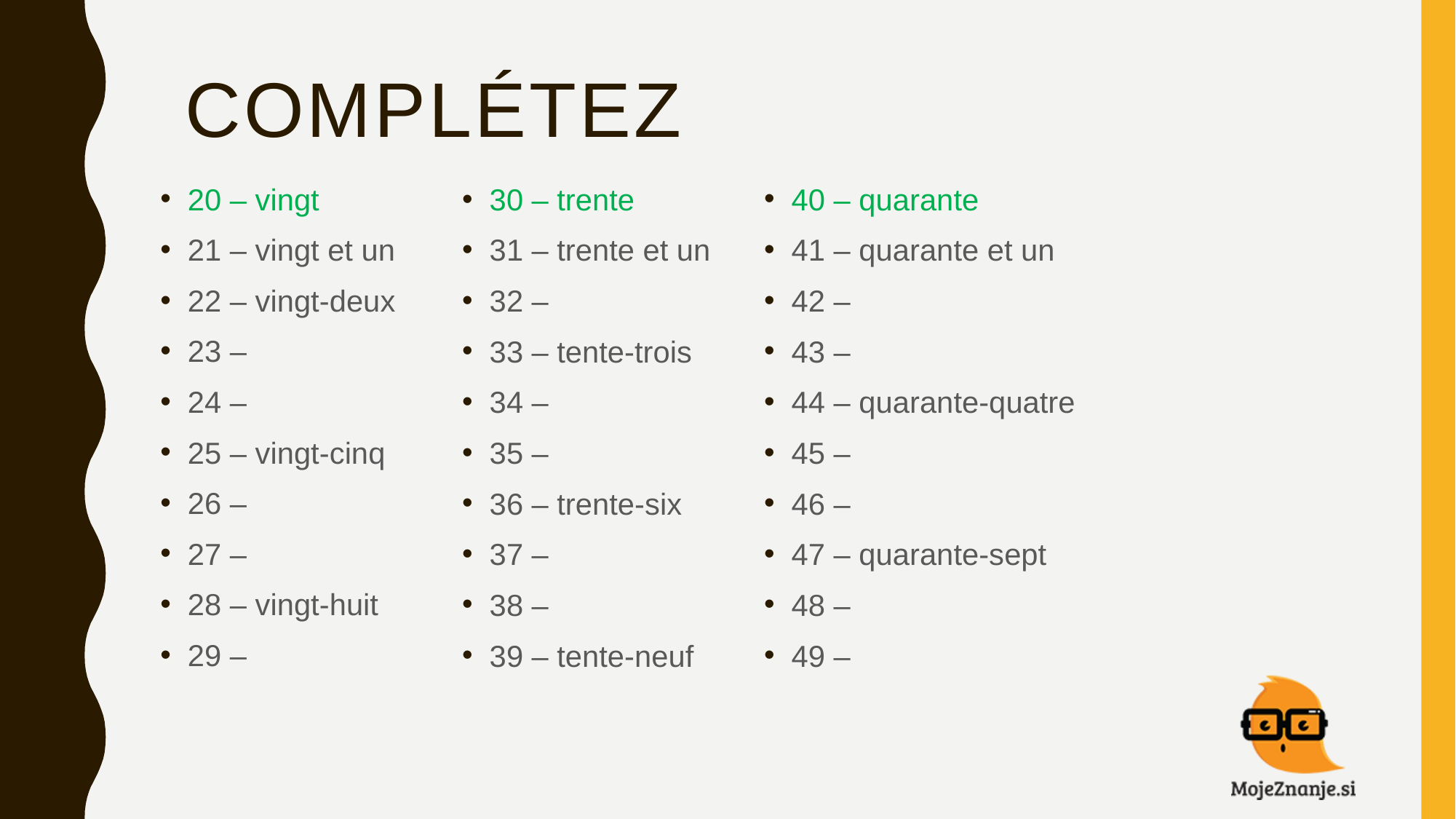

Complétez
20 – vingt
21 – vingt et un
22 – vingt-deux
23 –
24 –
25 – vingt-cinq
26 –
27 –
28 – vingt-huit
29 –
30 – trente
31 – trente et un
32 –
33 – tente-trois
34 –
35 –
36 – trente-six
37 –
38 –
39 – tente-neuf

40 – quarante
41 – quarante et un
42 –
43 –
44 – quarante-quatre
45 –
46 –
47 – quarante-sept
48 –
49 –